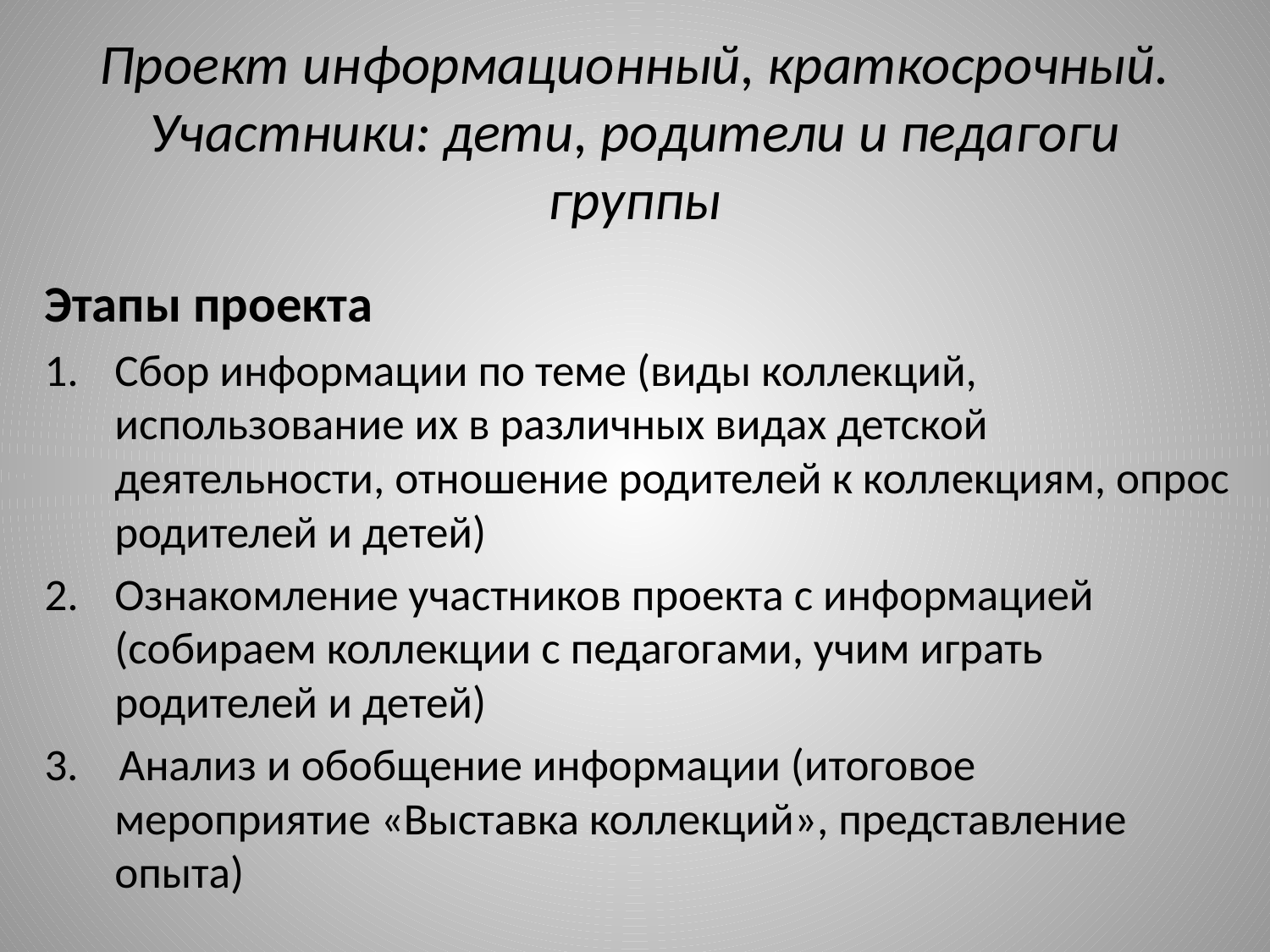

# Проект информационный, краткосрочный. Участники: дети, родители и педагоги группы
Этапы проекта
Сбор информации по теме (виды коллекций, использование их в различных видах детской деятельности, отношение родителей к коллекциям, опрос родителей и детей)
Ознакомление участников проекта с информацией (собираем коллекции с педагогами, учим играть родителей и детей)
3.    Анализ и обобщение информации (итоговое мероприятие «Выставка коллекций», представление опыта)